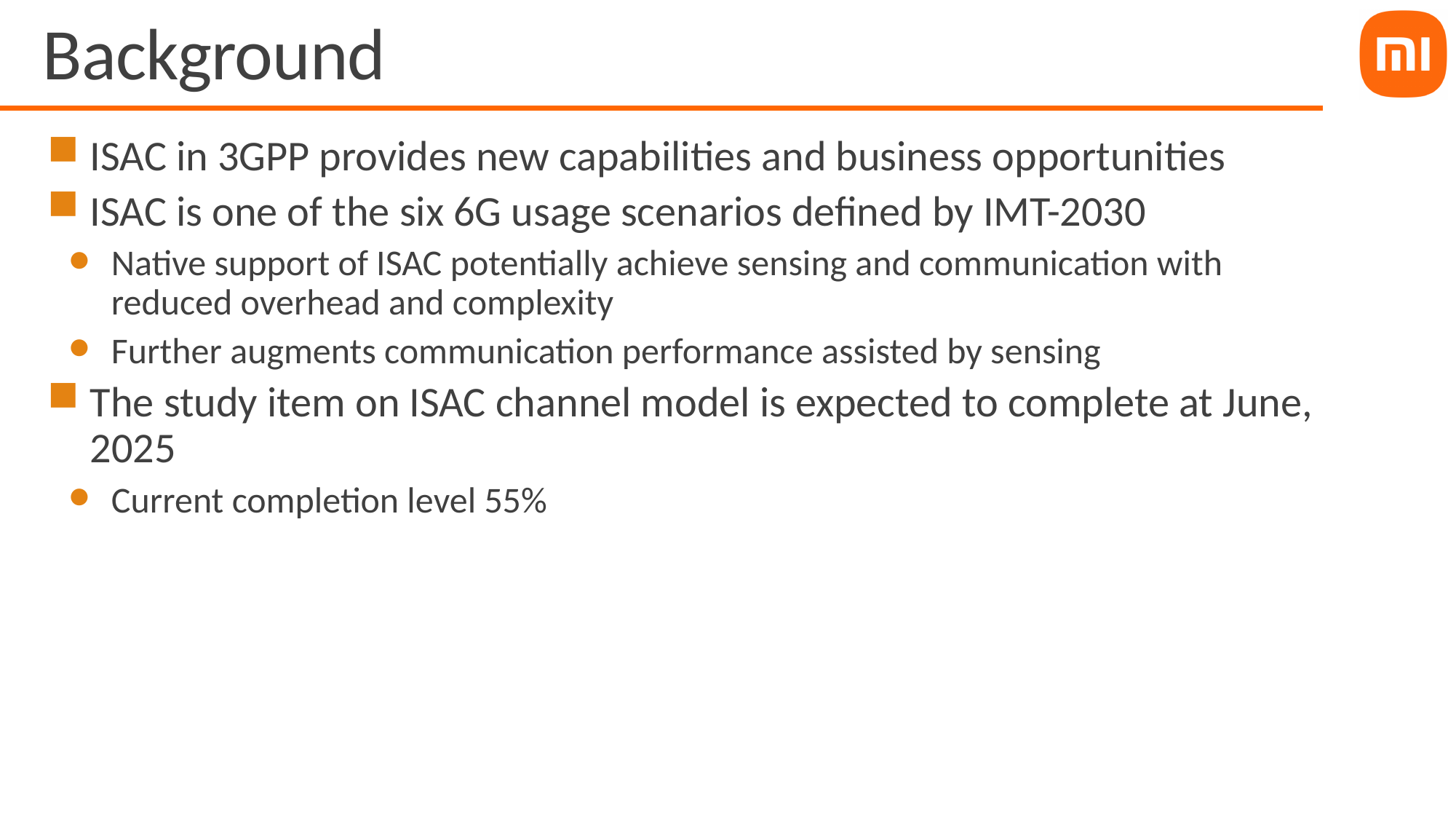

# Background
ISAC in 3GPP provides new capabilities and business opportunities
ISAC is one of the six 6G usage scenarios defined by IMT-2030
Native support of ISAC potentially achieve sensing and communication with reduced overhead and complexity
Further augments communication performance assisted by sensing
The study item on ISAC channel model is expected to complete at June, 2025
Current completion level 55%